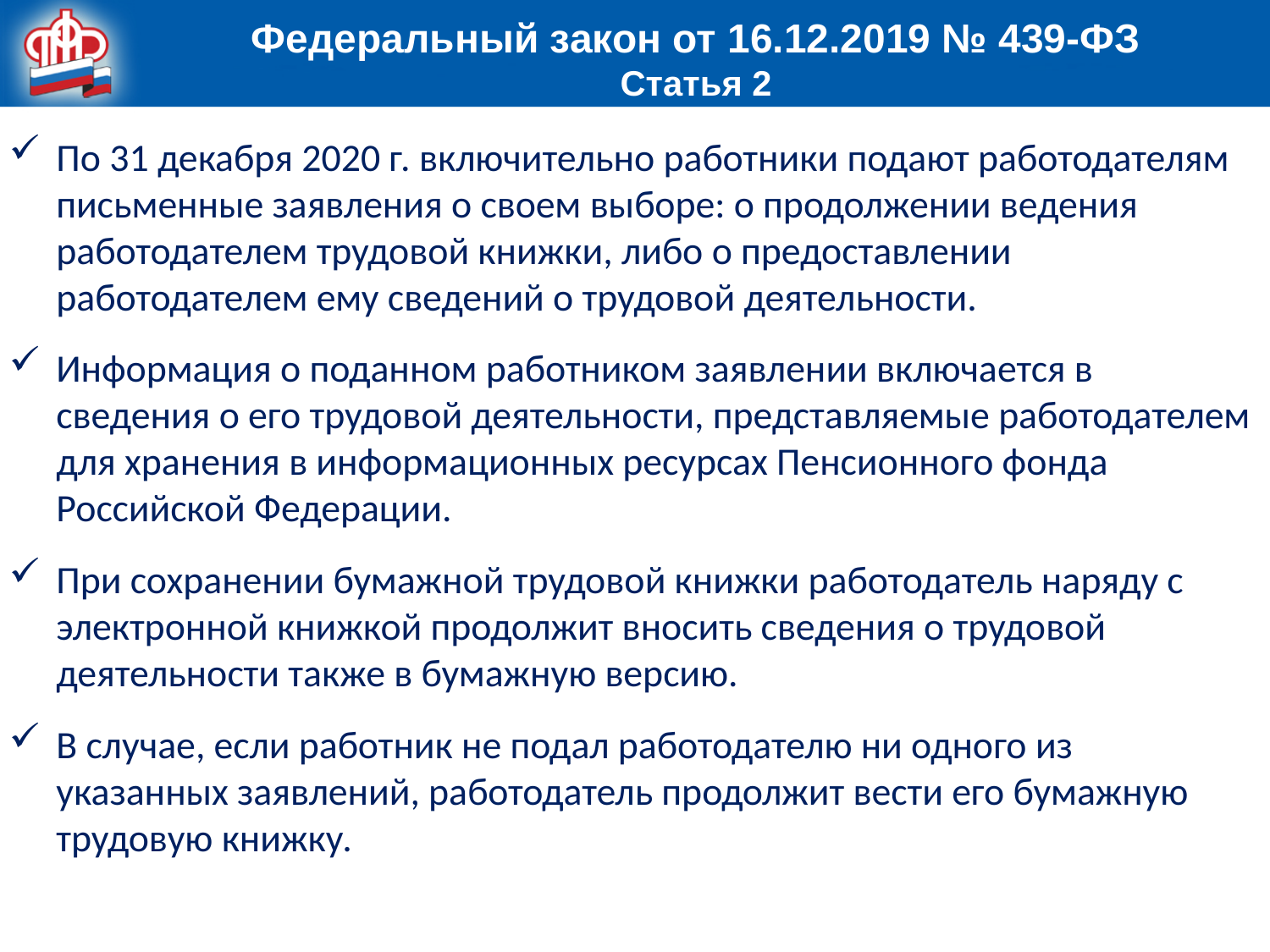

Федеральный закон от 16.12.2019 № 439-ФЗ
Статья 2
По 31 декабря 2020 г. включительно работники подают работодателям письменные заявления о своем выборе: о продолжении ведения работодателем трудовой книжки, либо о предоставлении работодателем ему сведений о трудовой деятельности.

Информация о поданном работником заявлении включается в сведения о его трудовой деятельности, представляемые работодателем для хранения в информационных ресурсах Пенсионного фонда Российской Федерации.

При сохранении бумажной трудовой книжки работодатель наряду с электронной книжкой продолжит вносить сведения о трудовой деятельности также в бумажную версию.

В случае, если работник не подал работодателю ни одного из указанных заявлений, работодатель продолжит вести его бумажную трудовую книжку.